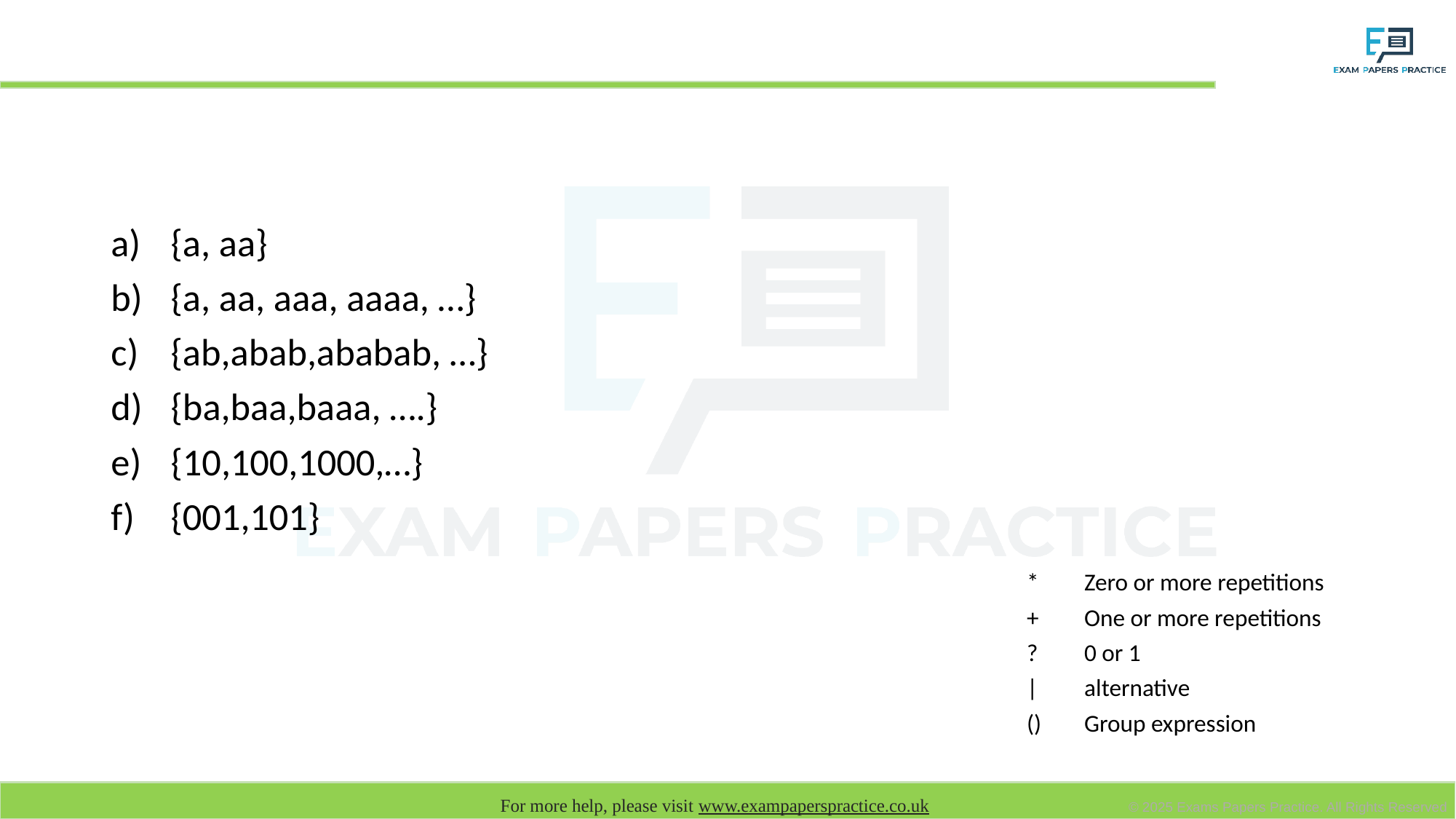

# Find the regular expressions for the following sets (there are no empty strings)
{a, aa}
{a, aa, aaa, aaaa, …}
{ab,abab,ababab, …}
{ba,baa,baaa, ….}
{10,100,1000,…}
{001,101}

| \* | Zero or more repetitions |
| --- | --- |
| + | One or more repetitions |
| ? | 0 or 1 |
| | | alternative |
| () | Group expression |